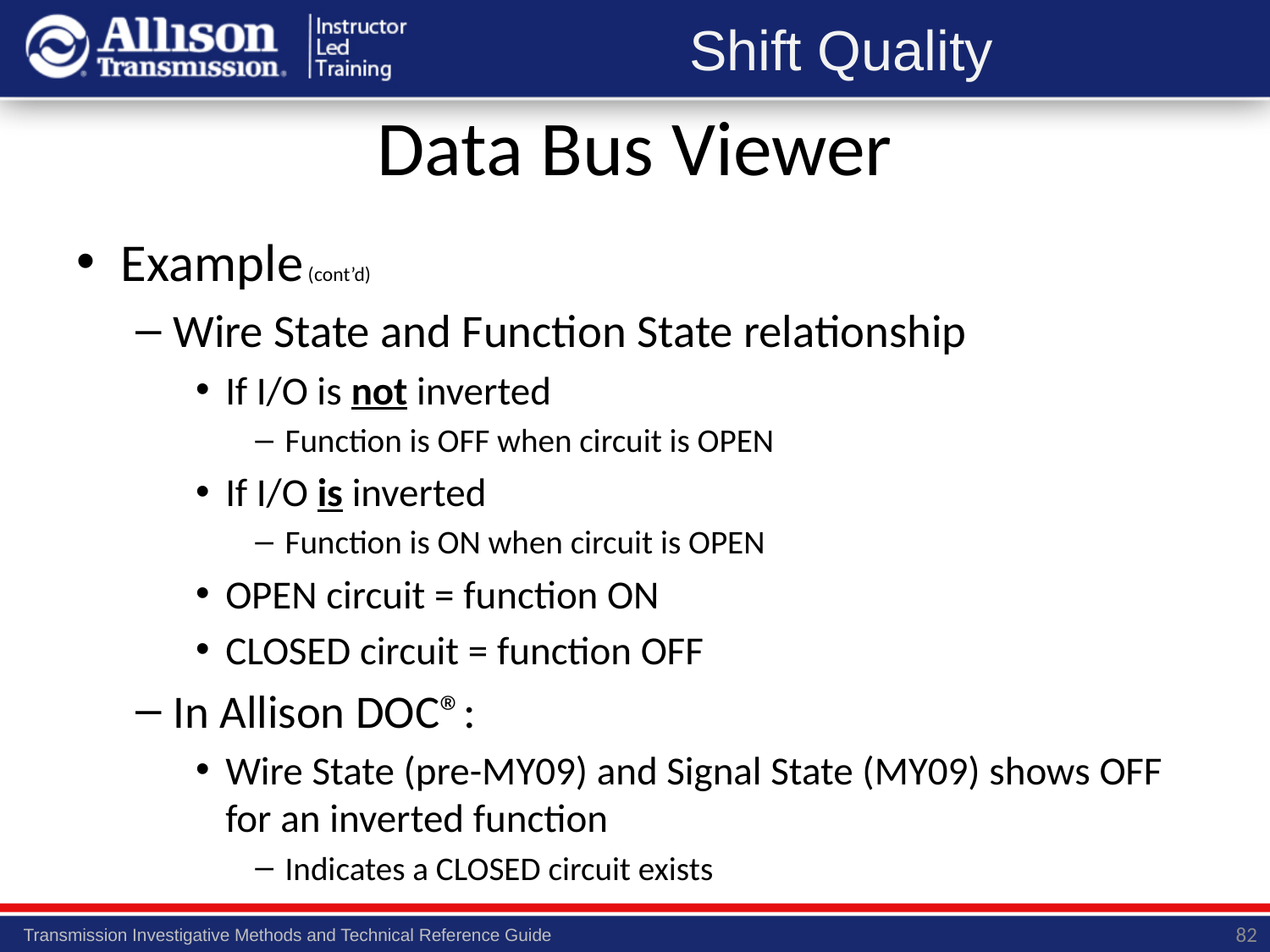

# Data Bus Viewer
Example (cont’d)
Wire State and Function State relationship
If I/O is not inverted
Function is OFF when circuit is OPEN
If I/O is inverted
Function is ON when circuit is OPEN
OPEN circuit = function ON
CLOSED circuit = function OFF
In Allison DOC®:
Wire State (pre-MY09) and Signal State (MY09) shows OFF for an inverted function
Indicates a CLOSED circuit exists

82